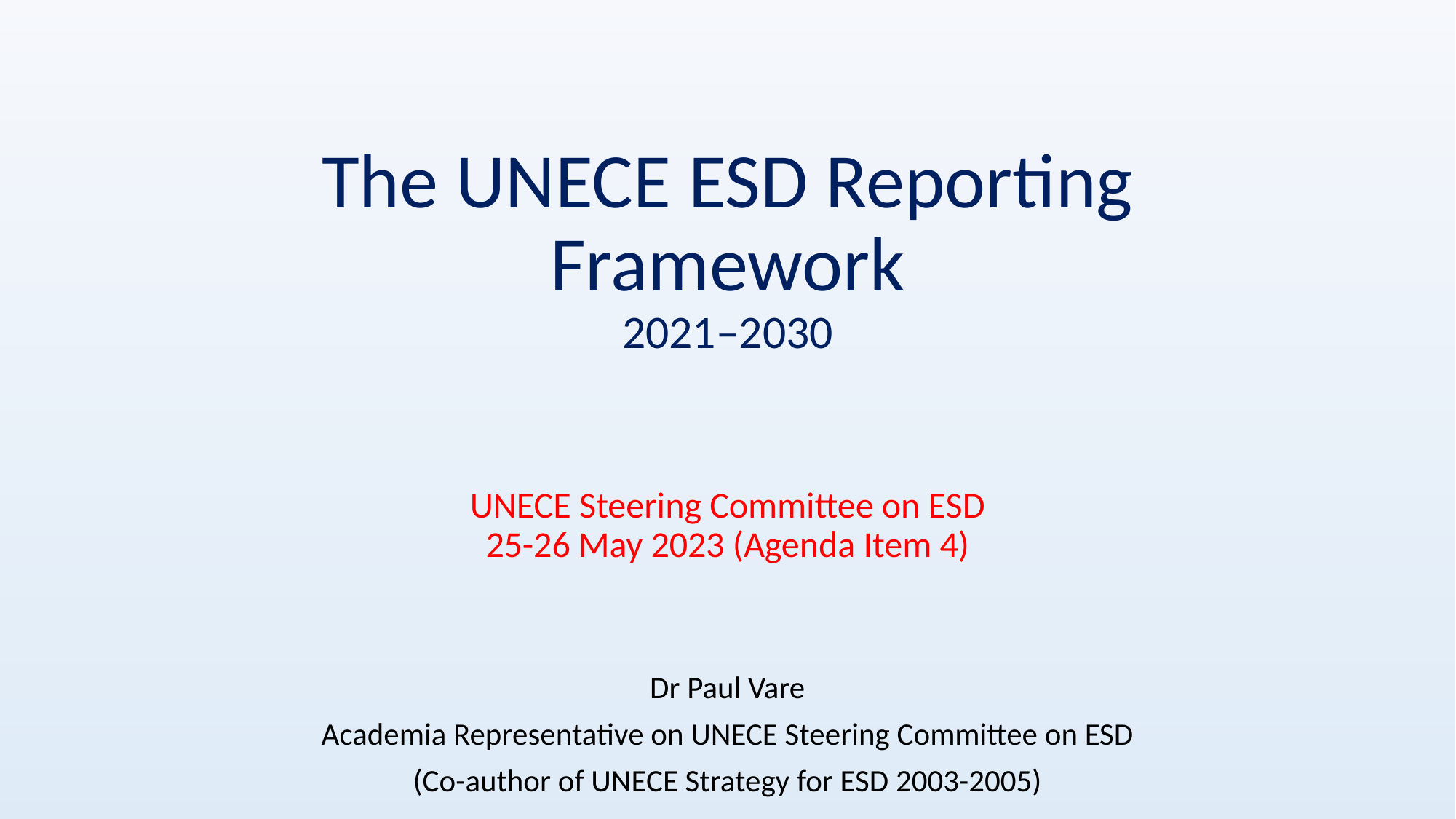

# The UNECE ESD Reporting Framework 2021–2030

UNECE Steering Committee on ESD
25-26 May 2023 (Agenda Item 4)

Dr Paul Vare
Academia Representative on UNECE Steering Committee on ESD
(Co-author of UNECE Strategy for ESD 2003-2005)